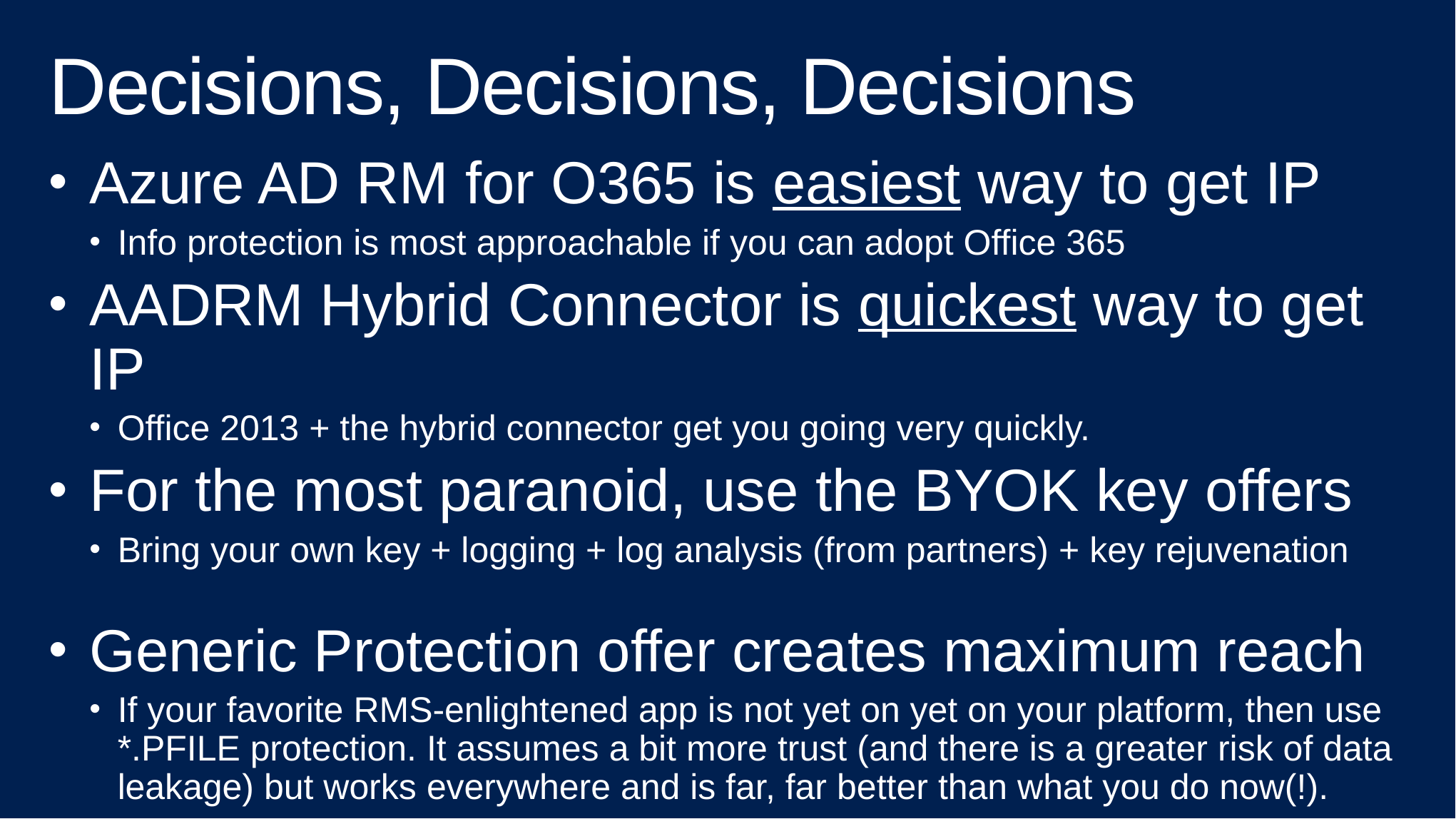

# Decisions, Decisions, Decisions
Azure AD RM for O365 is easiest way to get IP
Info protection is most approachable if you can adopt Office 365
AADRM Hybrid Connector is quickest way to get IP
Office 2013 + the hybrid connector get you going very quickly.
For the most paranoid, use the BYOK key offers
Bring your own key + logging + log analysis (from partners) + key rejuvenation
Generic Protection offer creates maximum reach
If your favorite RMS-enlightened app is not yet on yet on your platform, then use *.PFILE protection. It assumes a bit more trust (and there is a greater risk of data leakage) but works everywhere and is far, far better than what you do now(!).
IPViewer and new SDKS available on 6 platforms